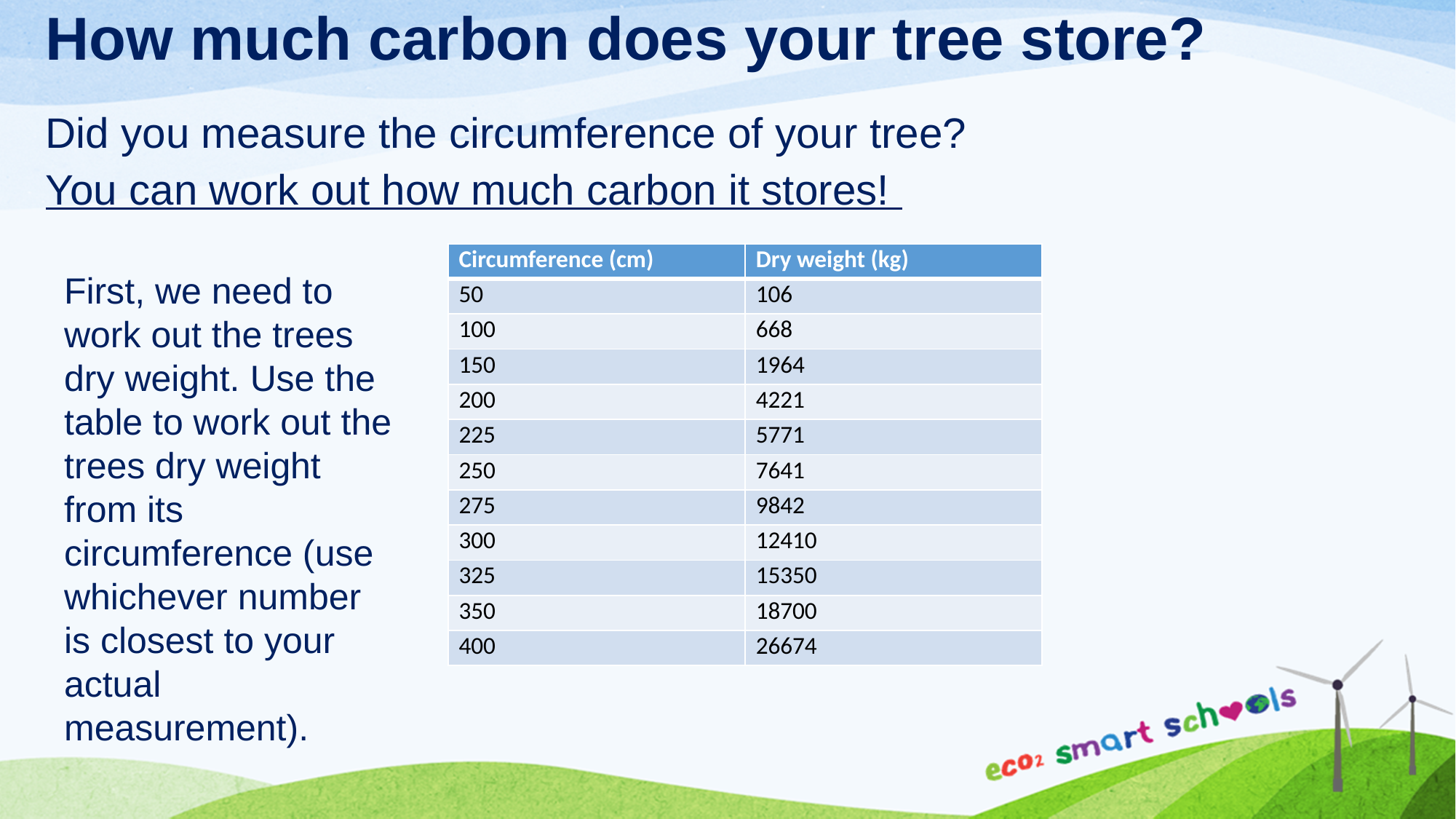

How much carbon does your tree store?
Did you measure the circumference of your tree?

You can work out how much carbon it stores!

| Circumference (cm) | Dry weight (kg) |
| --- | --- |
| 50 | 106 |
| 100 | 668 |
| 150 | 1964 |
| 200 | 4221 |
| 225 | 5771 |
| 250 | 7641 |
| 275 | 9842 |
| 300 | 12410 |
| 325 | 15350 |
| 350 | 18700 |
| 400 | 26674 |
First, we need to work out the trees dry weight. Use the table to work out the trees dry weight from its circumference (use whichever number is closest to your actual measurement).